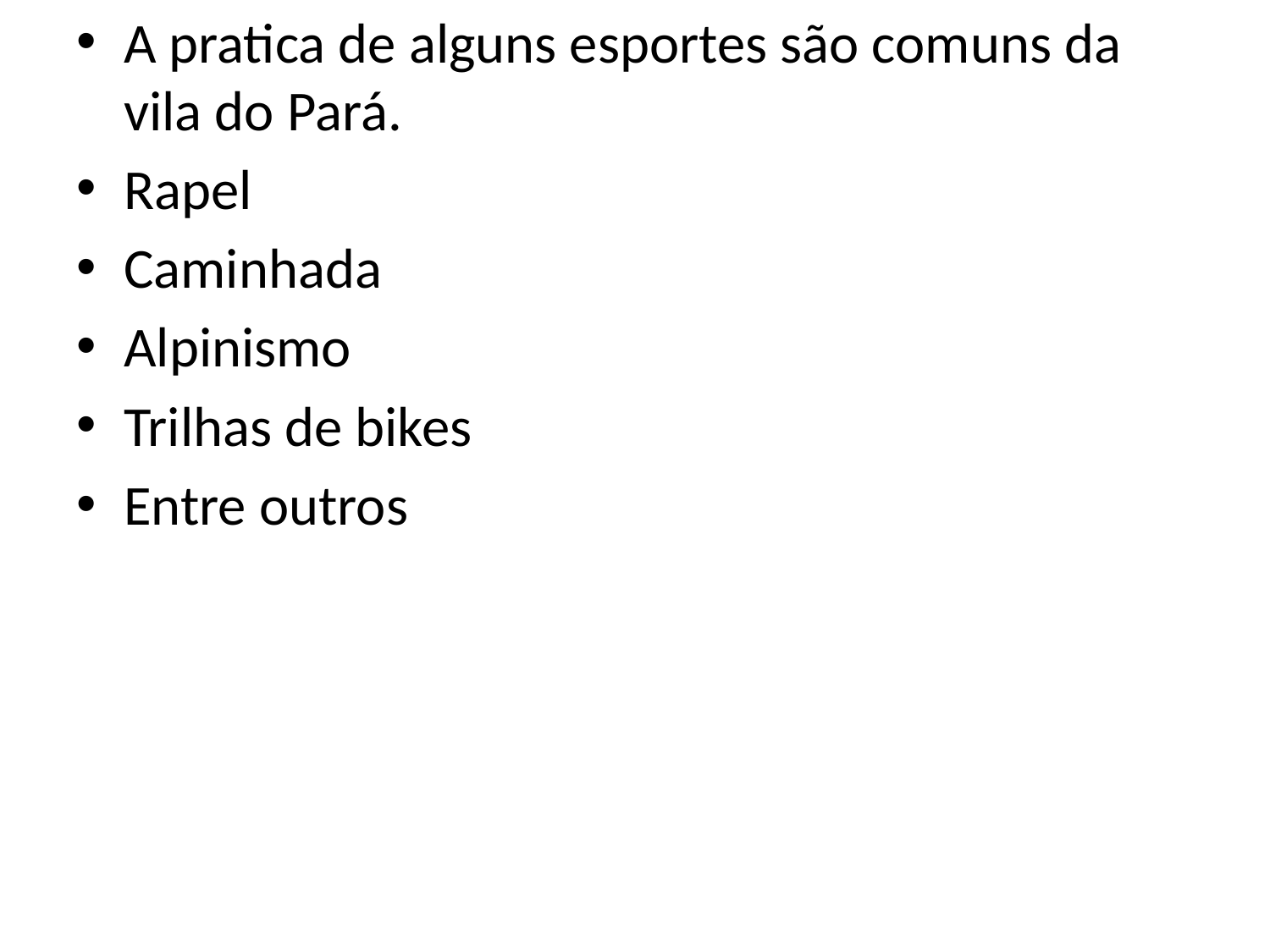

A pratica de alguns esportes são comuns da vila do Pará.
Rapel
Caminhada
Alpinismo
Trilhas de bikes
Entre outros